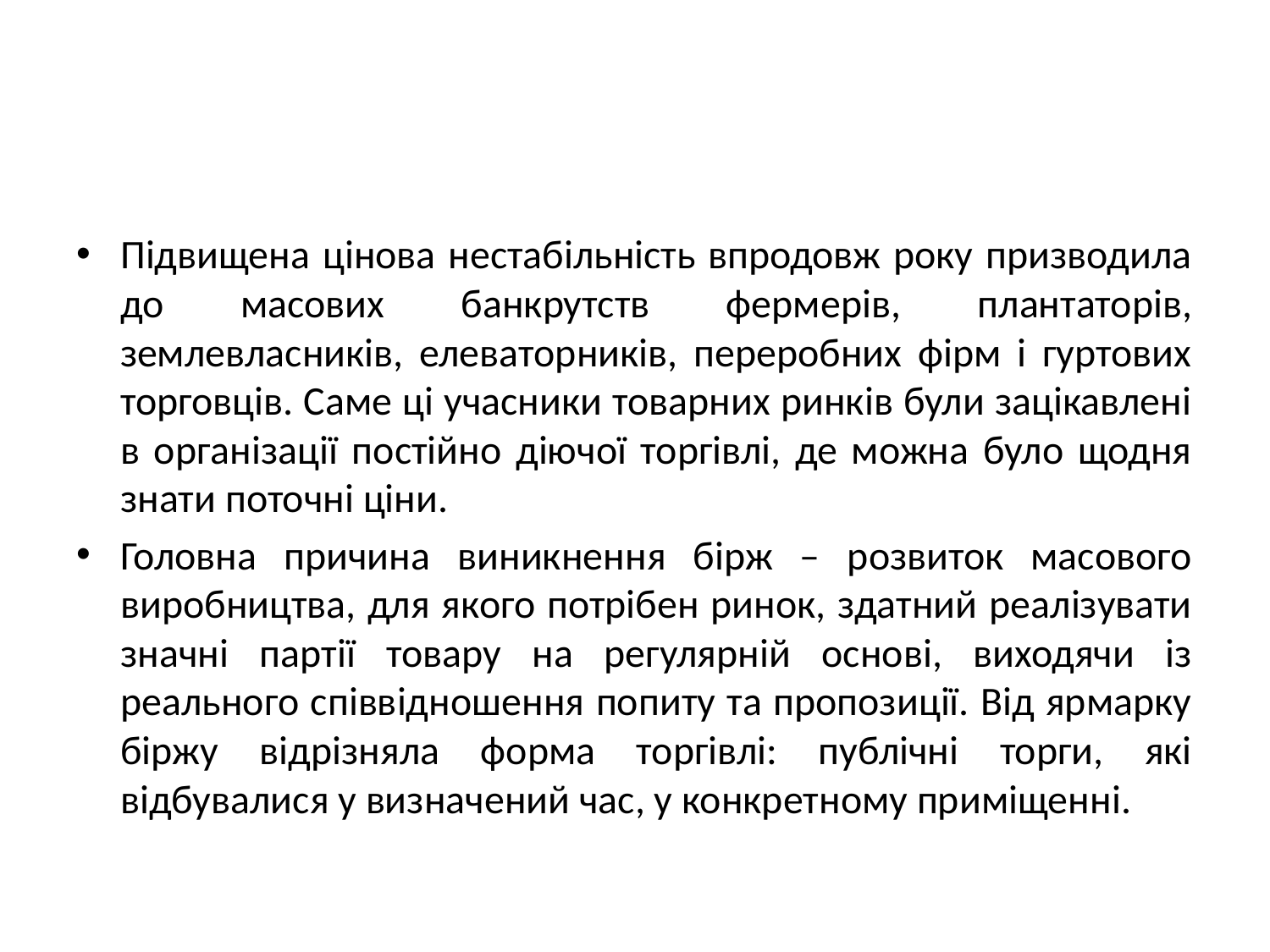

#
Підвищена цінова нестабільність впродовж року призводила до масових банкрутств фермерів, плантаторів, землевласників, елеваторників, переробних фірм і гуртових торговців. Саме ці учасники товарних ринків були зацікавлені в організації постійно діючої торгівлі, де можна було щодня знати поточні ціни.
Головна причина виникнення бірж – розвиток масового виробництва, для якого потрібен ринок, здатний реалізувати значні партії товару на регулярній основі, виходячи із реального співвідношення попиту та пропозиції. Від ярмарку біржу відрізняла форма торгівлі: публічні торги, які відбувалися у визначений час, у конкретному приміщенні.